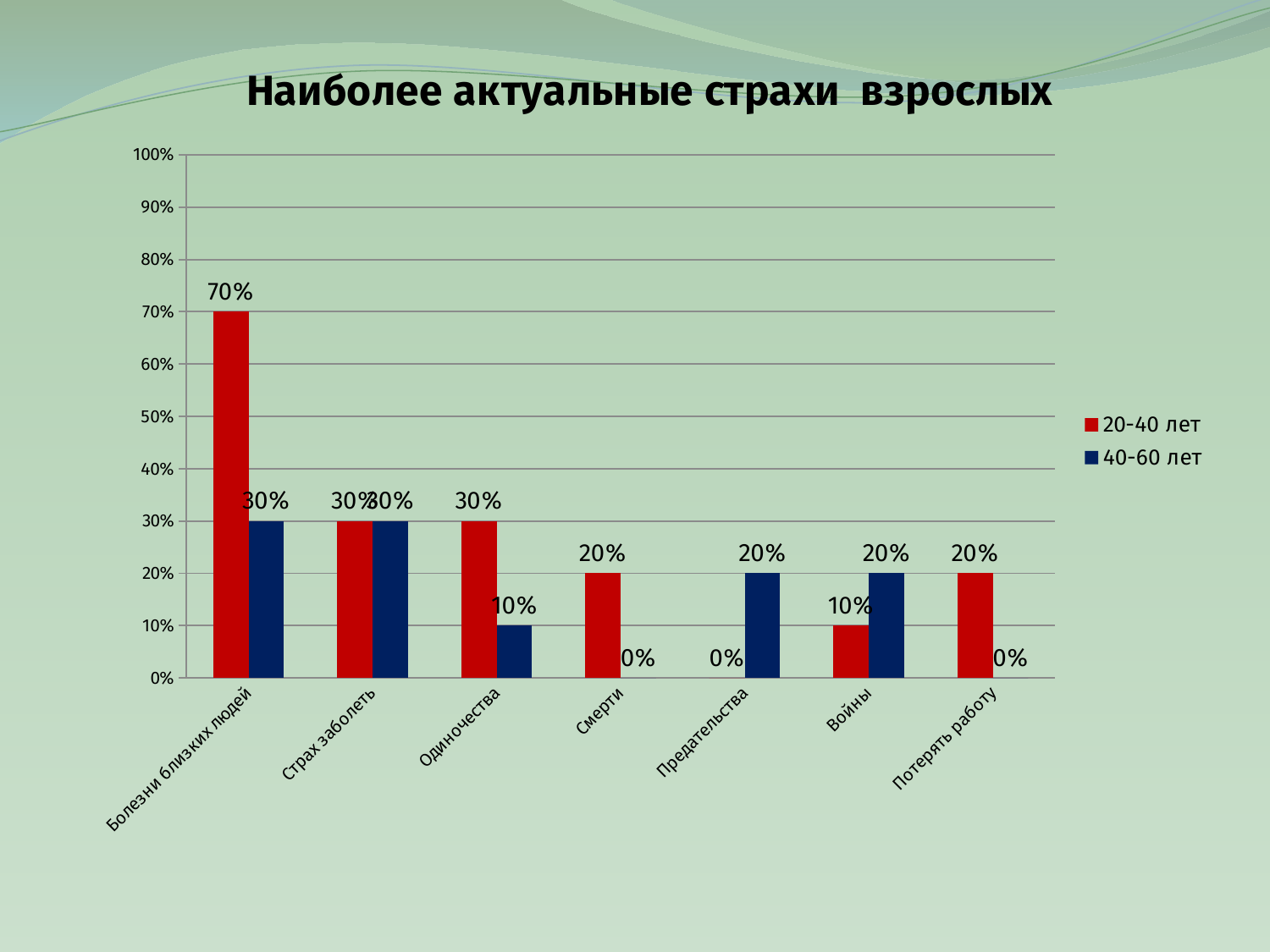

### Chart: Наиболее актуальные страхи  взрослых

| Category | 20-40 лет | 40-60 лет |
|---|---|---|
| Болезни близких людей | 0.7000000000000006 | 0.3000000000000003 |
| Страх заболеть | 0.3000000000000003 | 0.3000000000000003 |
| Одиночества | 0.3000000000000003 | 0.1 |
| Смерти | 0.2 | 0.0 |
| Предательства | 0.0 | 0.2 |
| Войны | 0.1 | 0.2 |
| Потерять работу | 0.2 | 0.0 |